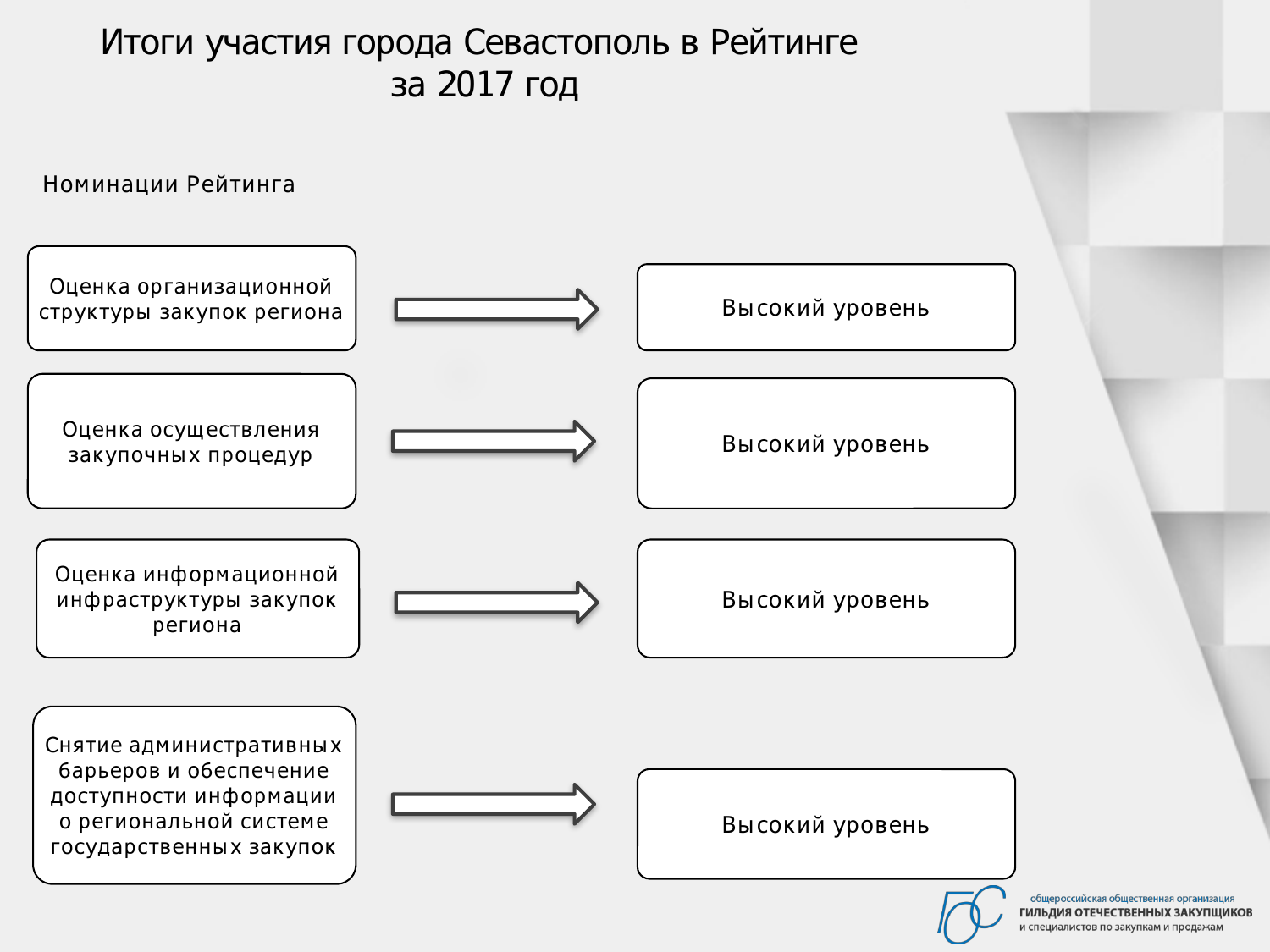

Итоги участия города Севастополь в Рейтинге
за 2017 год
Номинации Рейтинга
Оценка организационной структуры закупок региона
Высокий уровень

Оценка осуществления закупочных процедур
Высокий уровень

Оценка информационной инфраструктуры закупок региона
Высокий уровень

Снятие административных барьеров и обеспечение доступности информации о региональной системе государственных закупок
Высокий уровень